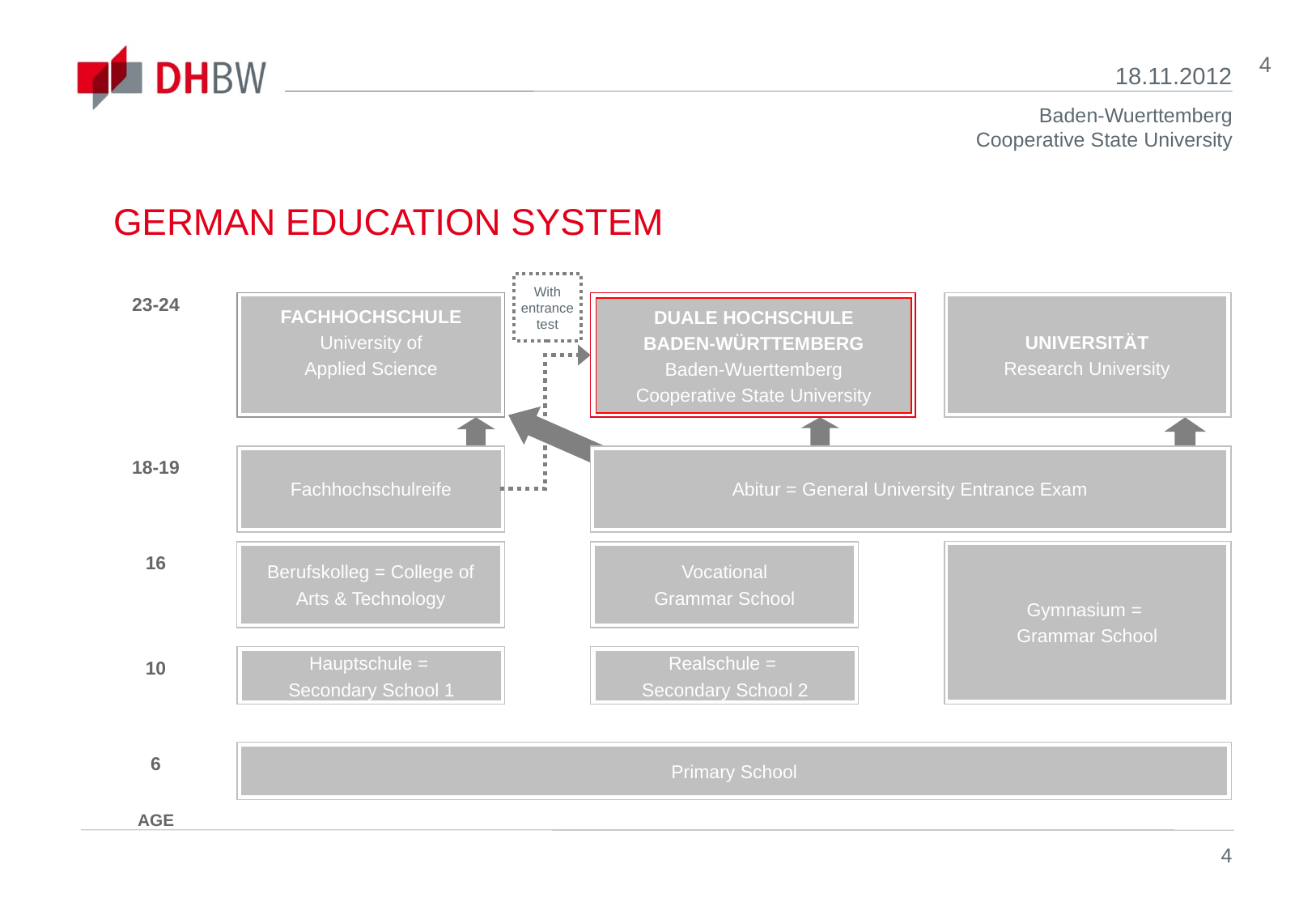

4
18.11.2012
GERMAN EDUCATION SYSTEM
With entrance test
23-24

FACHHOCHSCHULE
University of
Applied Science

UNIVERSITÄT
Research University
DUALE HOCHSCHULE
BADEN-WÜRTTEMBERG
Baden-Wuerttemberg
Cooperative State University

Fachhochschulreife
Abitur = General University Entrance Exam
18-19

Gymnasium =
Grammar School
Berufskolleg = College of
Arts & Technology
Vocational
Grammar School
16
Grammar School

Hauptschule =
Secondary School 1
Realschule =
Secondary School 2
10

Primary School
6
AGE
4